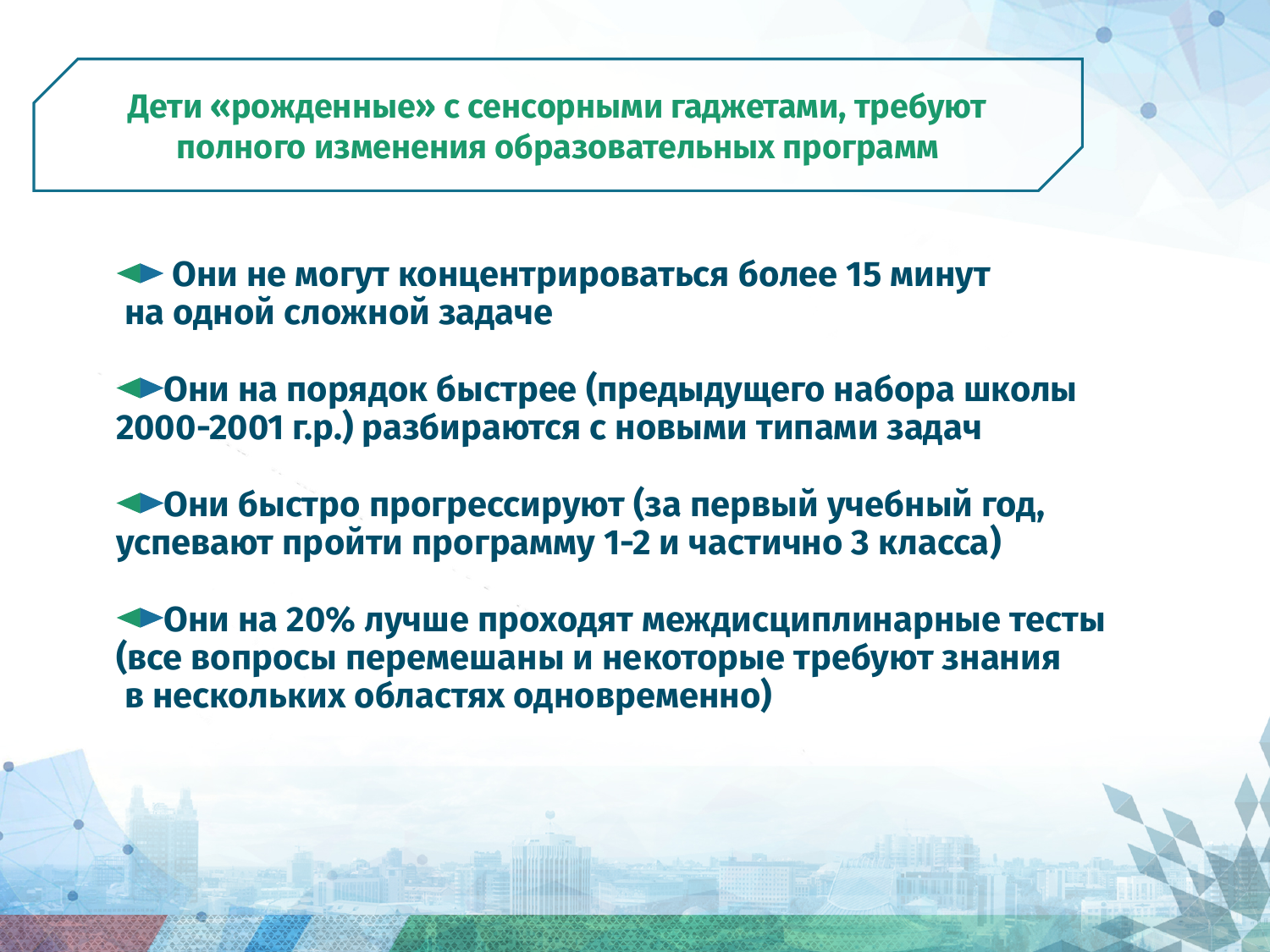

Дети «рожденные» с сенсорными гаджетами, требуют полного изменения образовательных программ
 Они не могут концентрироваться более 15 минут
 на одной сложной задаче
Они на порядок быстрее (предыдущего набора школы 2000-2001 г.р.) разбираются с новыми типами задач
Они быстро прогрессируют (за первый учебный год, успевают пройти программу 1-2 и частично 3 класса)
Они на 20% лучше проходят междисциплинарные тесты (все вопросы перемешаны и некоторые требуют знания
 в нескольких областях одновременно)